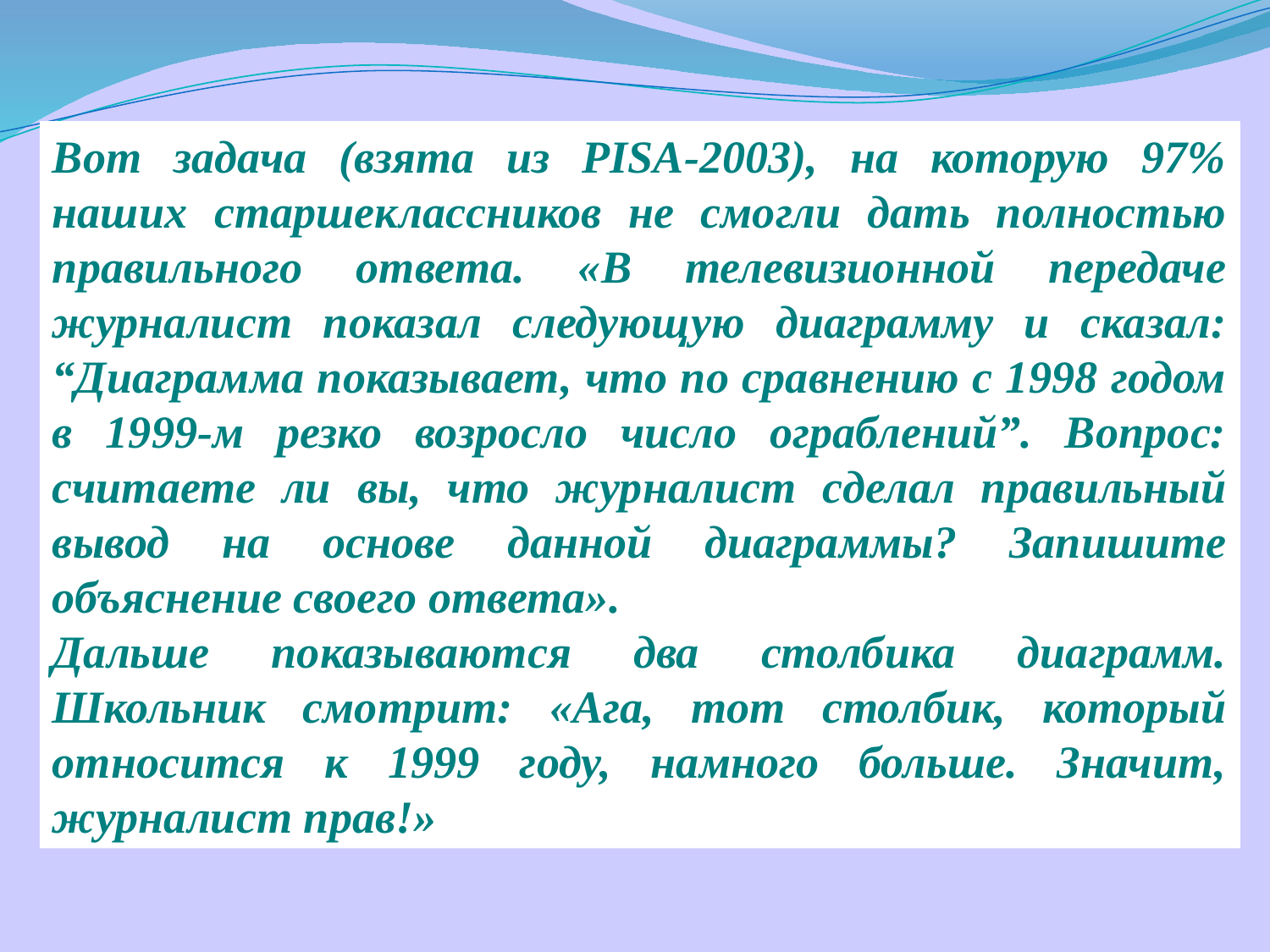

Вот задача (взята из PISA-2003), на которую 97% наших старшеклассников не смогли дать полностью правильного ответа. «В телевизионной передаче журналист показал следующую диаграмму и сказал: “Диаграмма показывает, что по сравнению с 1998 годом в 1999-м резко возросло число ограблений”. Вопрос: считаете ли вы, что журналист сделал правильный вывод на основе данной диаграммы? Запишите объяснение своего ответа».
Дальше показываются два столбика диаграмм. Школьник смотрит: «Ага, тот столбик, который относится к 1999 году, намного больше. Значит, журналист прав!»